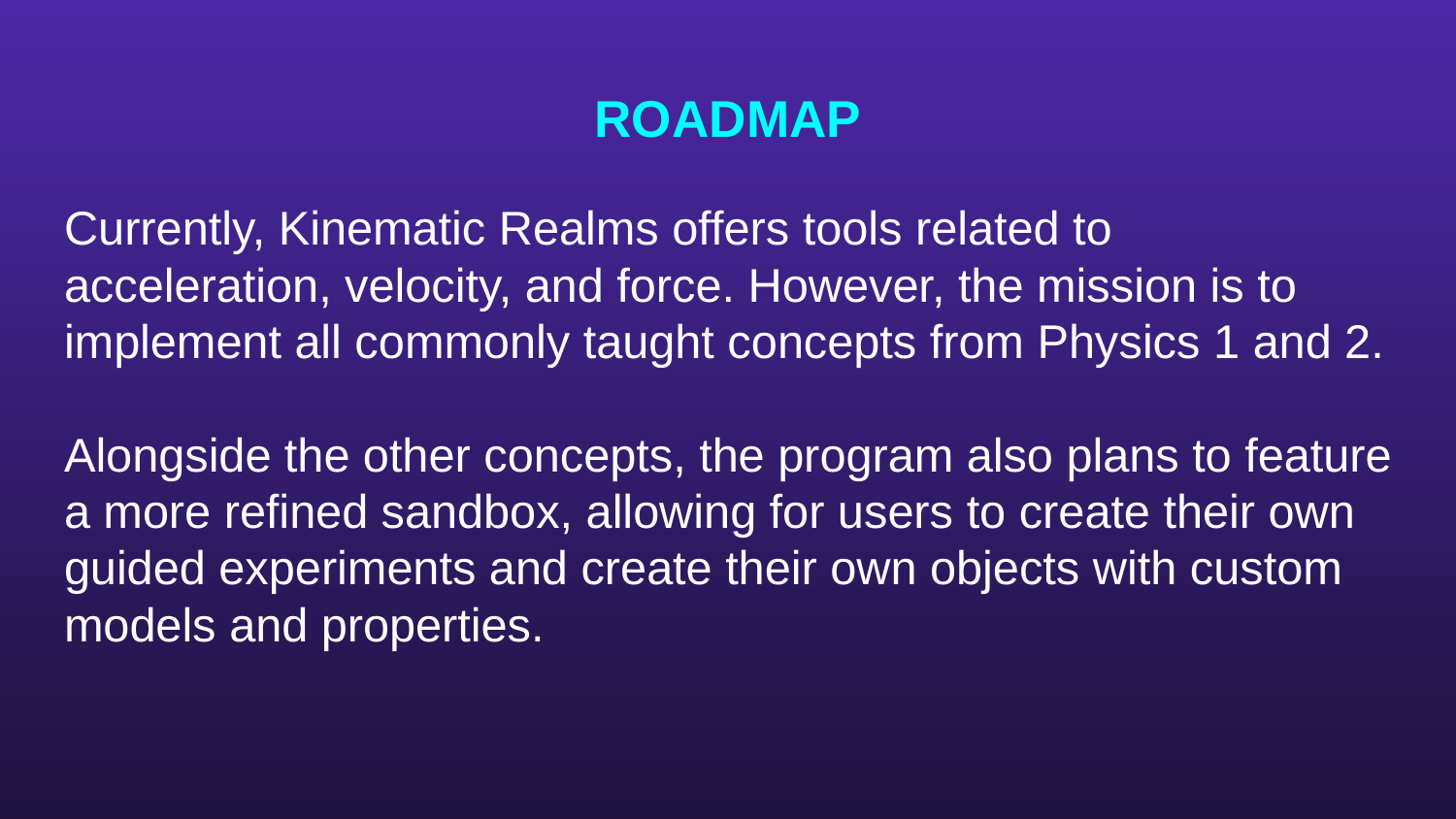

# ROADMAP

Currently, Kinematic Realms offers tools related to acceleration, velocity, and force. However, the mission is to implement all commonly taught concepts from Physics 1 and 2.

Alongside the other concepts, the program also plans to feature a more refined sandbox, allowing for users to create their own guided experiments and create their own objects with custom models and properties.